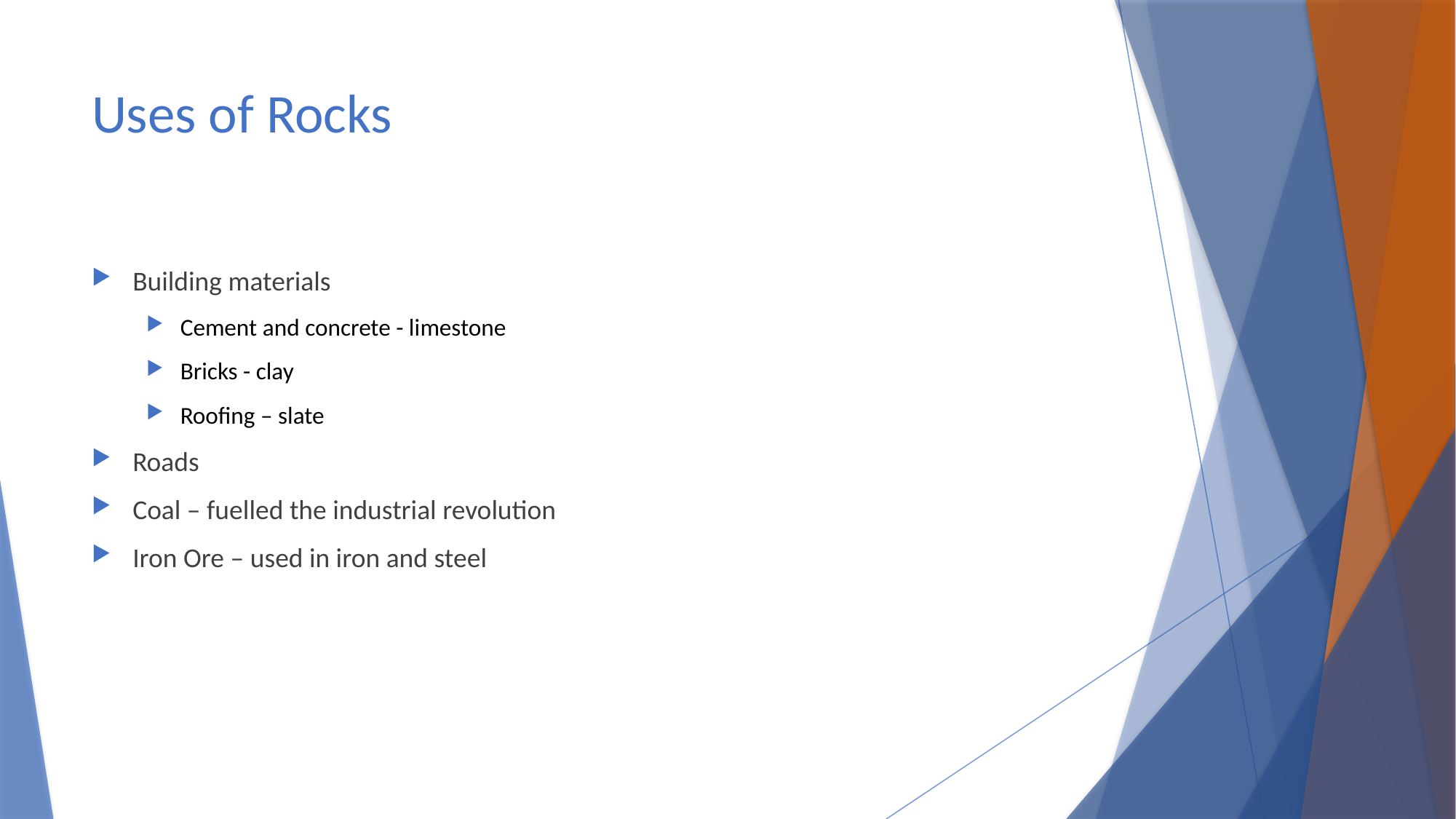

# Uses of Rocks
Building materials
Cement and concrete - limestone
Bricks - clay
Roofing – slate
Roads
Coal – fuelled the industrial revolution
Iron Ore – used in iron and steel